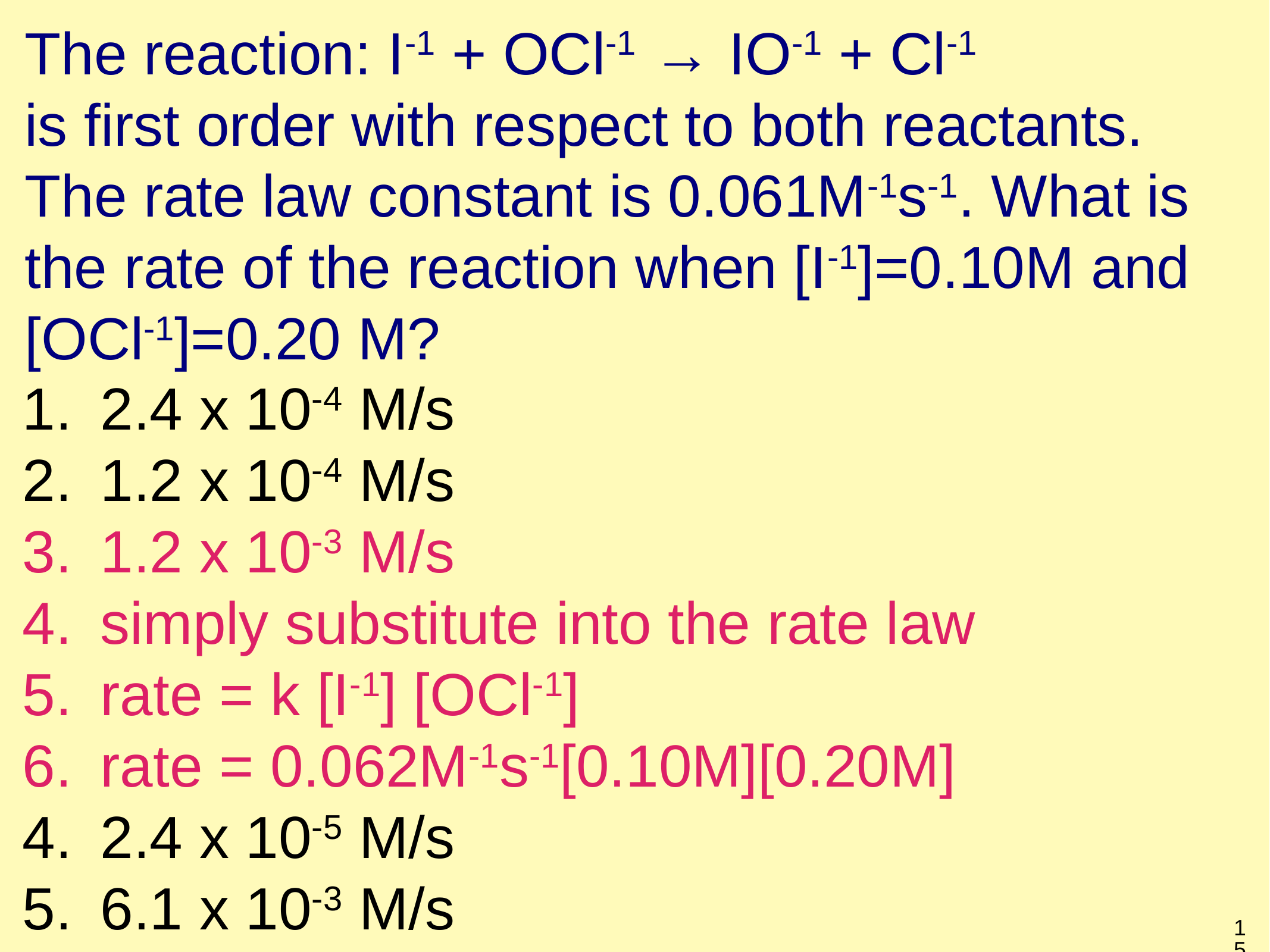

# The reaction: I-1 + OCl-1 → IO-1 + Cl-1 is first order with respect to both reactants. The rate law constant is 0.061M-1s-1. What is the rate of the reaction when [I-1]=0.10M and [OCl-1]=0.20 M?
2.4 x 10-4 M/s
1.2 x 10-4 M/s
1.2 x 10-3 M/s
simply substitute into the rate law
rate = k [I-1] [OCl-1]
rate = 0.062M-1s-1[0.10M][0.20M]
2.4 x 10-5 M/s
6.1 x 10-3 M/s
15